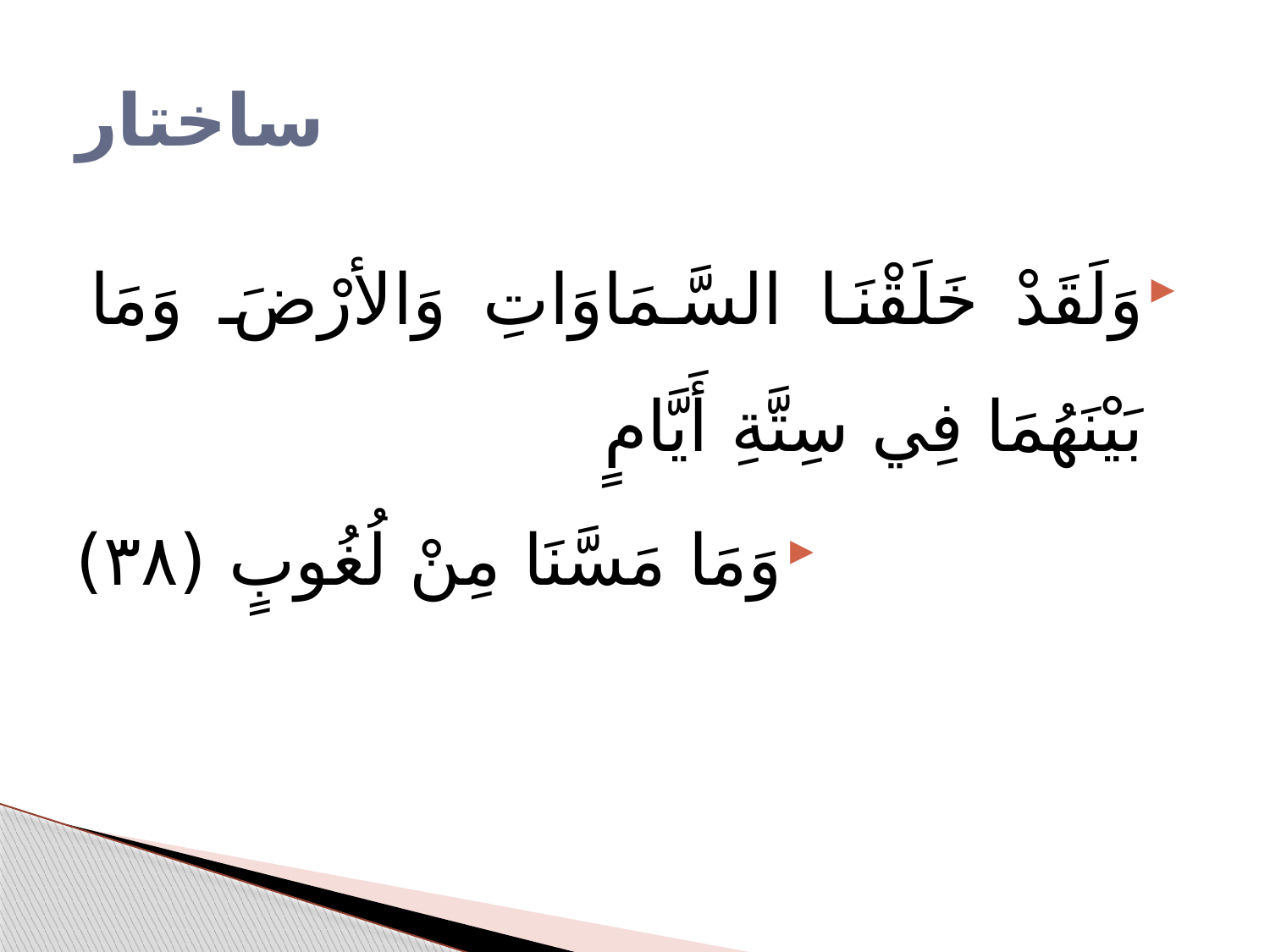

# ساختار
وَلَقَدْ خَلَقْنَا السَّمَاوَاتِ وَالأرْضَ وَمَا بَيْنَهُمَا فِي سِتَّةِ أَيَّامٍ
وَمَا مَسَّنَا مِنْ لُغُوبٍ (٣٨)